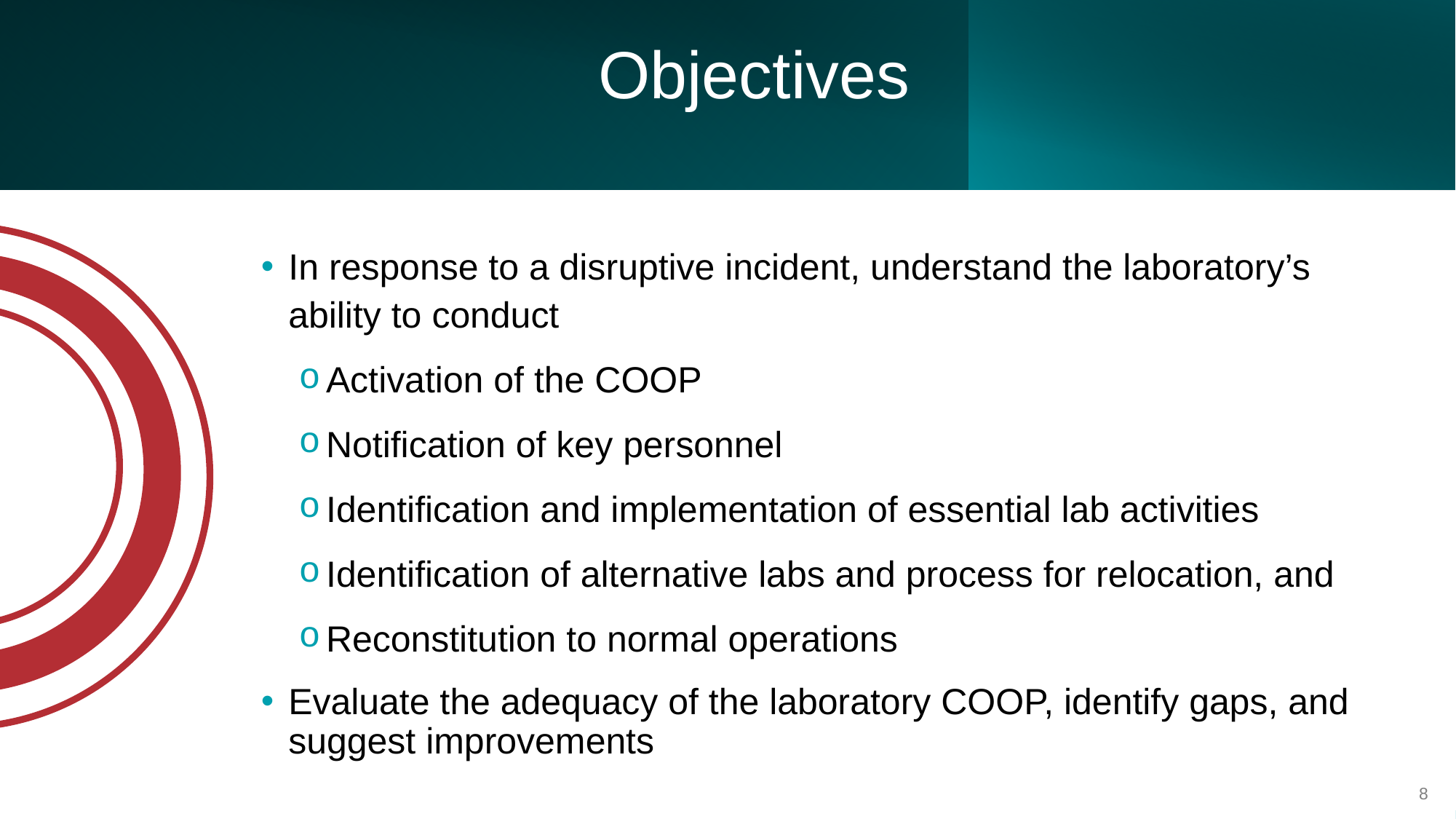

# Objectives
In response to a disruptive incident, understand the laboratory’s ability to conduct
Activation of the COOP
Notification of key personnel
Identification and implementation of essential lab activities
Identification of alternative labs and process for relocation, and
Reconstitution to normal operations
Evaluate the adequacy of the laboratory COOP, identify gaps, and suggest improvements

8